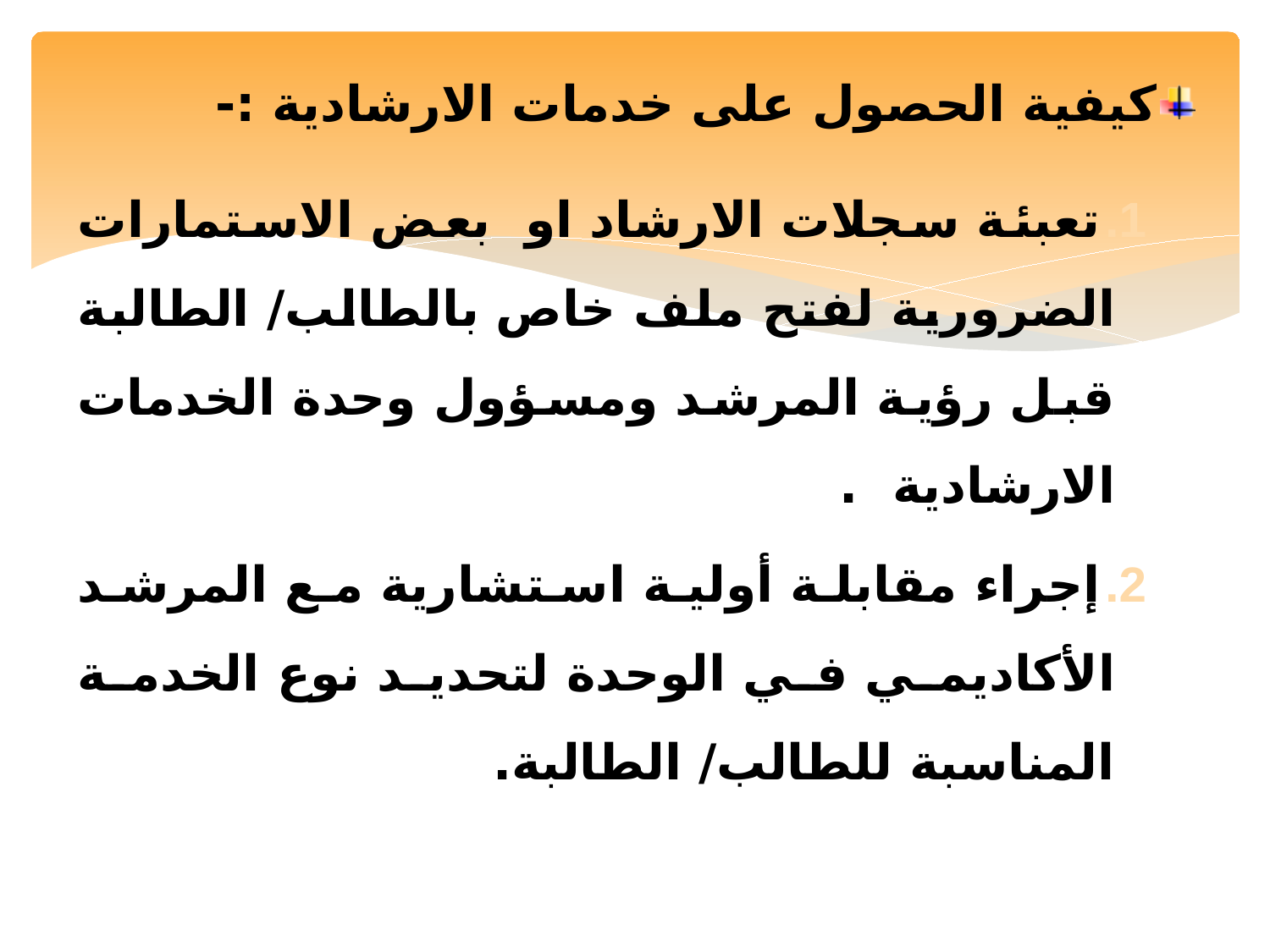

كيفية الحصول على خدمات الارشادية :-
تعبئة سجلات الارشاد او  بعض الاستمارات الضرورية لفتح ملف خاص بالطالب/ الطالبة قبل رؤية المرشد ومسؤول وحدة الخدمات الارشادية  .
إجراء مقابلة أولية استشارية مع المرشد الأكاديمي في الوحدة لتحديد نوع الخدمة المناسبة للطالب/ الطالبة.